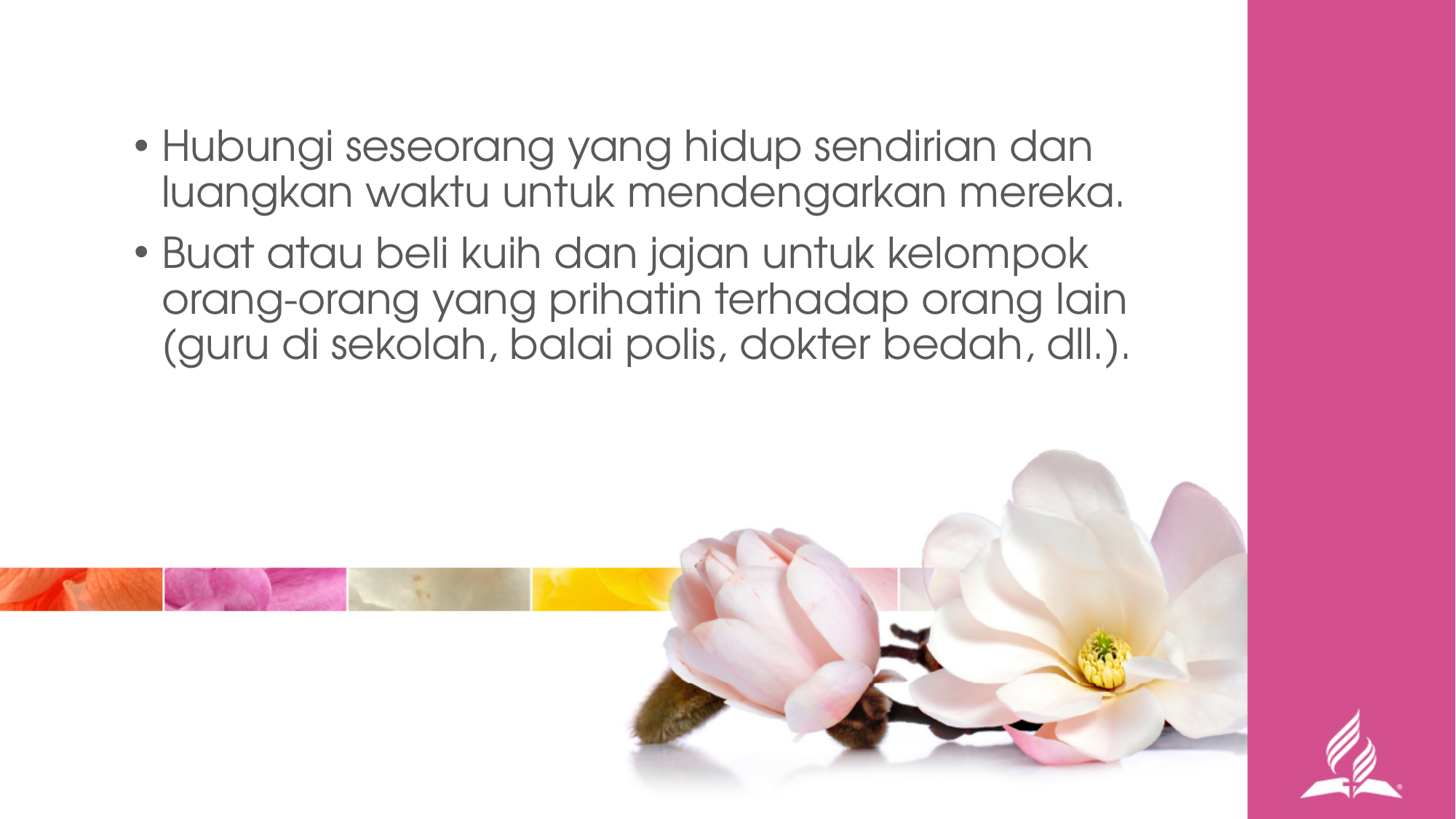

Hubungi seseorang yang hidup sendirian dan luangkan waktu untuk mendengarkan mereka.
Buat atau beli kuih dan jajan untuk kelompok orang-orang yang prihatin terhadap orang lain (guru di sekolah, balai polis, dokter bedah, dll.).